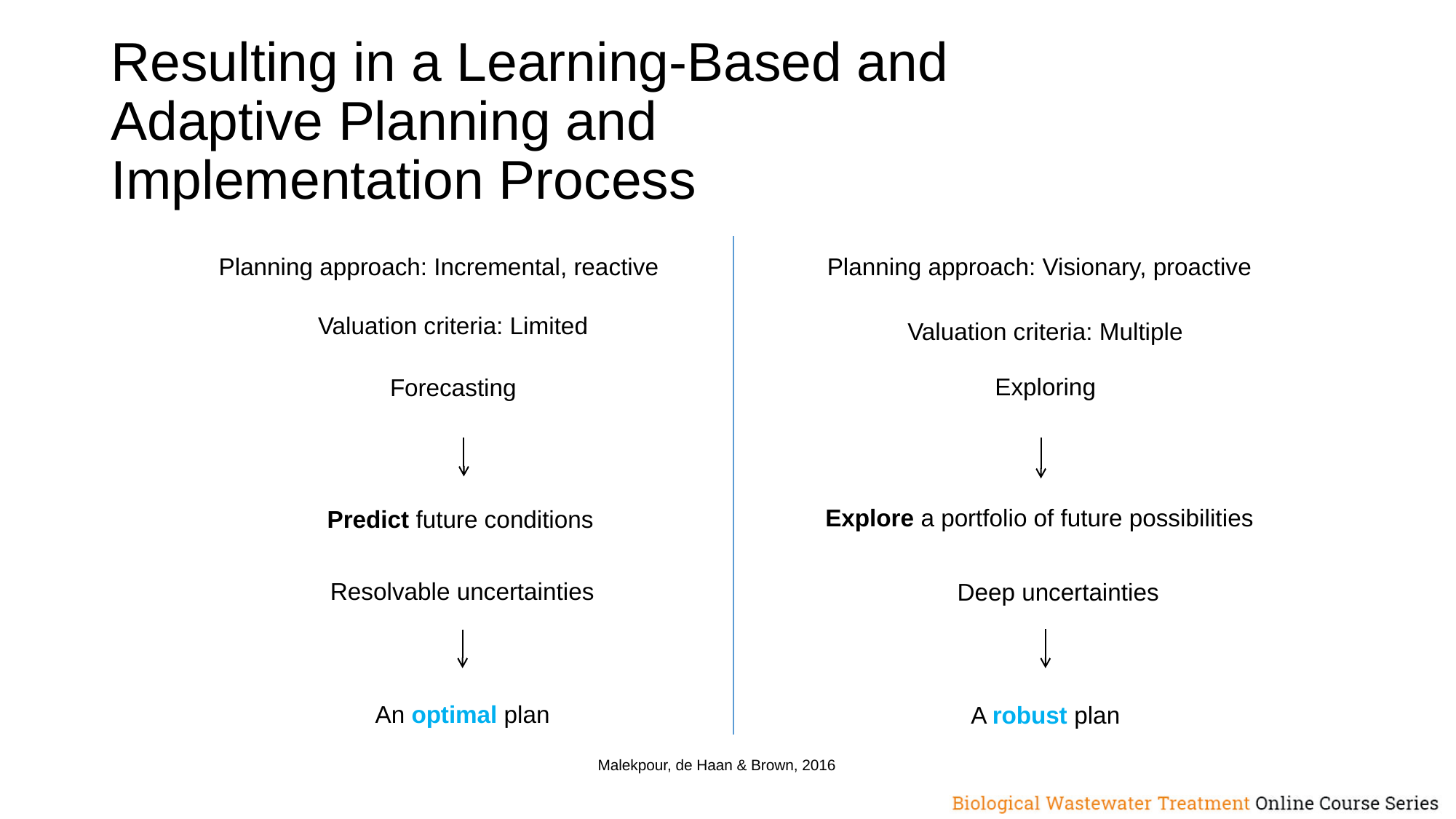

# Resulting in a Learning-Based and Adaptive Planning and Implementation Process
Planning approach: Incremental, reactive
Planning approach: Visionary, proactive
Valuation criteria: Limited
Valuation criteria: Multiple
Exploring
Forecasting
Explore a portfolio of future possibilities
Predict future conditions
Resolvable uncertainties

Deep uncertainties
An optimal plan
A robust plan
Malekpour, de Haan & Brown, 2016